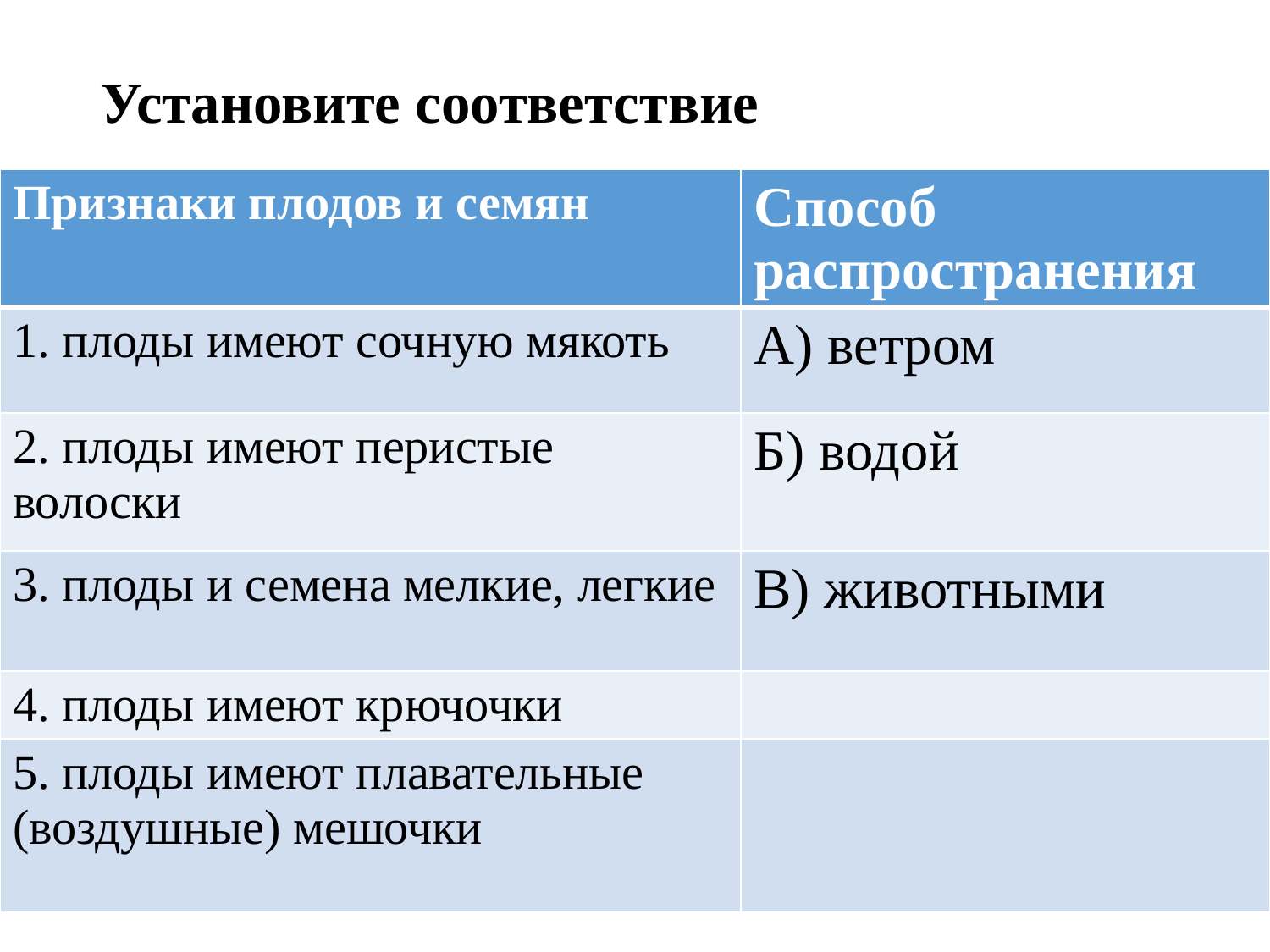

# Установите соответствие
| Признаки плодов и семян | Способ распространения |
| --- | --- |
| 1. плоды имеют сочную мякоть | А) ветром |
| 2. плоды имеют перистые волоски | Б) водой |
| 3. плоды и семена мелкие, легкие | В) животными |
| 4. плоды имеют крючочки |  |
| 5. плоды имеют плавательные (воздушные) мешочки |  |